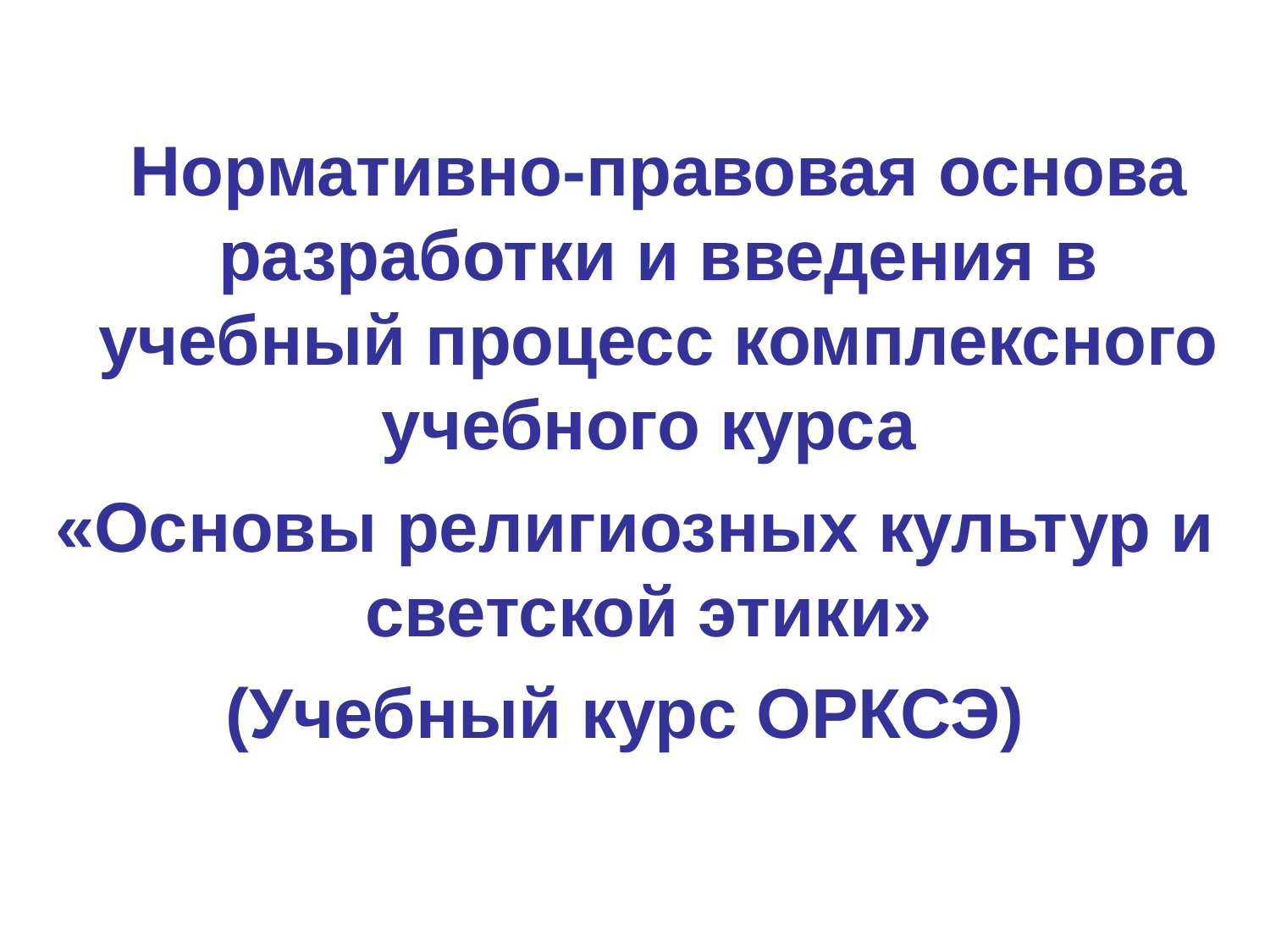

Нормативно-правовая основа разработки и введения в учебный процесс комплексного учебного курса
«Основы религиозных культур и светской этики»
(Учебный курс ОРКСЭ)